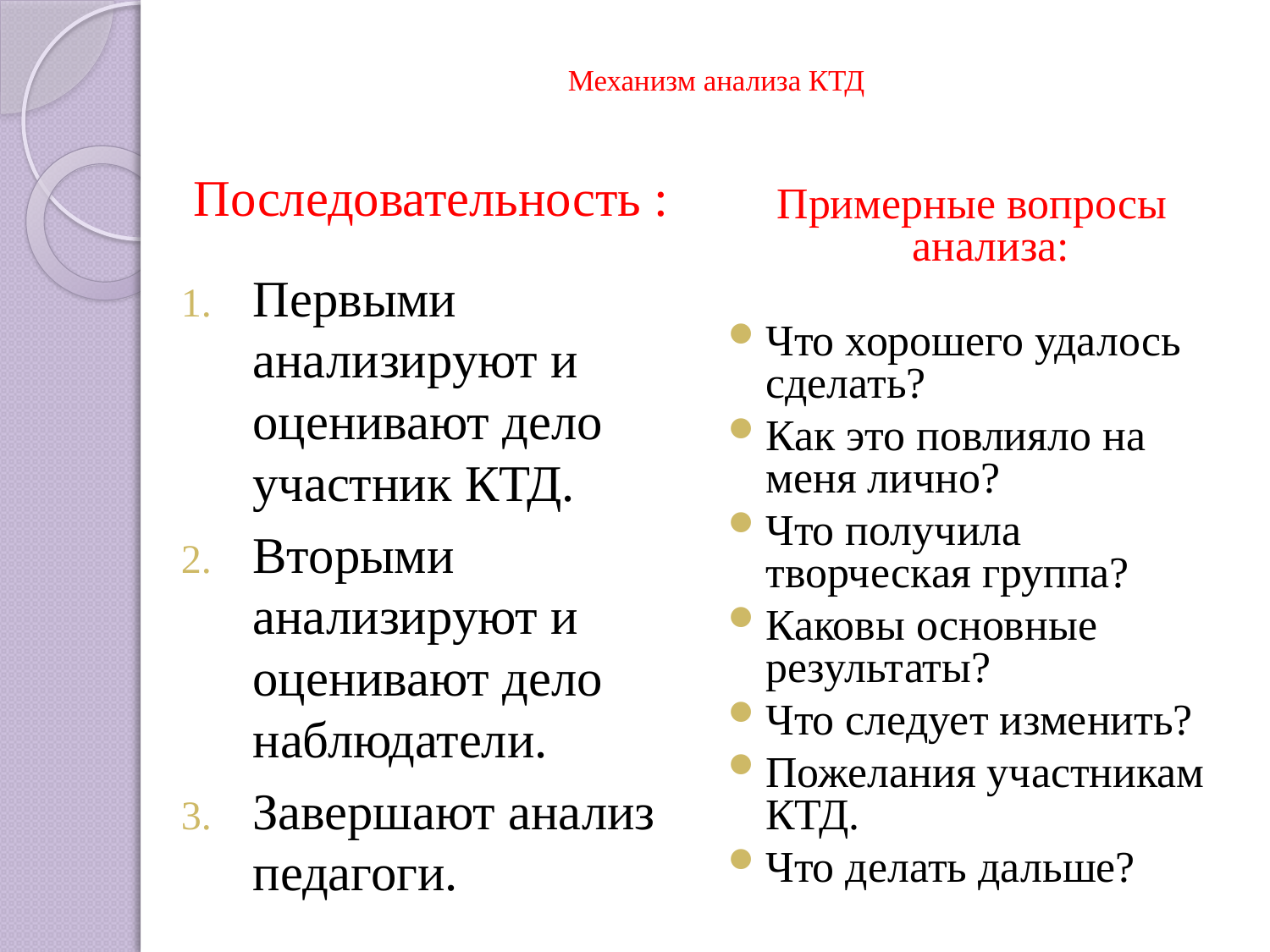

# Механизм анализа КТД
Последовательность :

Первыми анализируют и оценивают дело  участник КТД.
Вторыми анализируют и оценивают дело наблюдатели.
Завершают анализ педагоги.

Примерные вопросы анализа:

Что хорошего удалось сделать?
Как это повлияло на меня лично?
Что получила творческая группа?
Каковы основные результаты?
Что следует изменить?
Пожелания участникам КТД.
Что делать дальше?